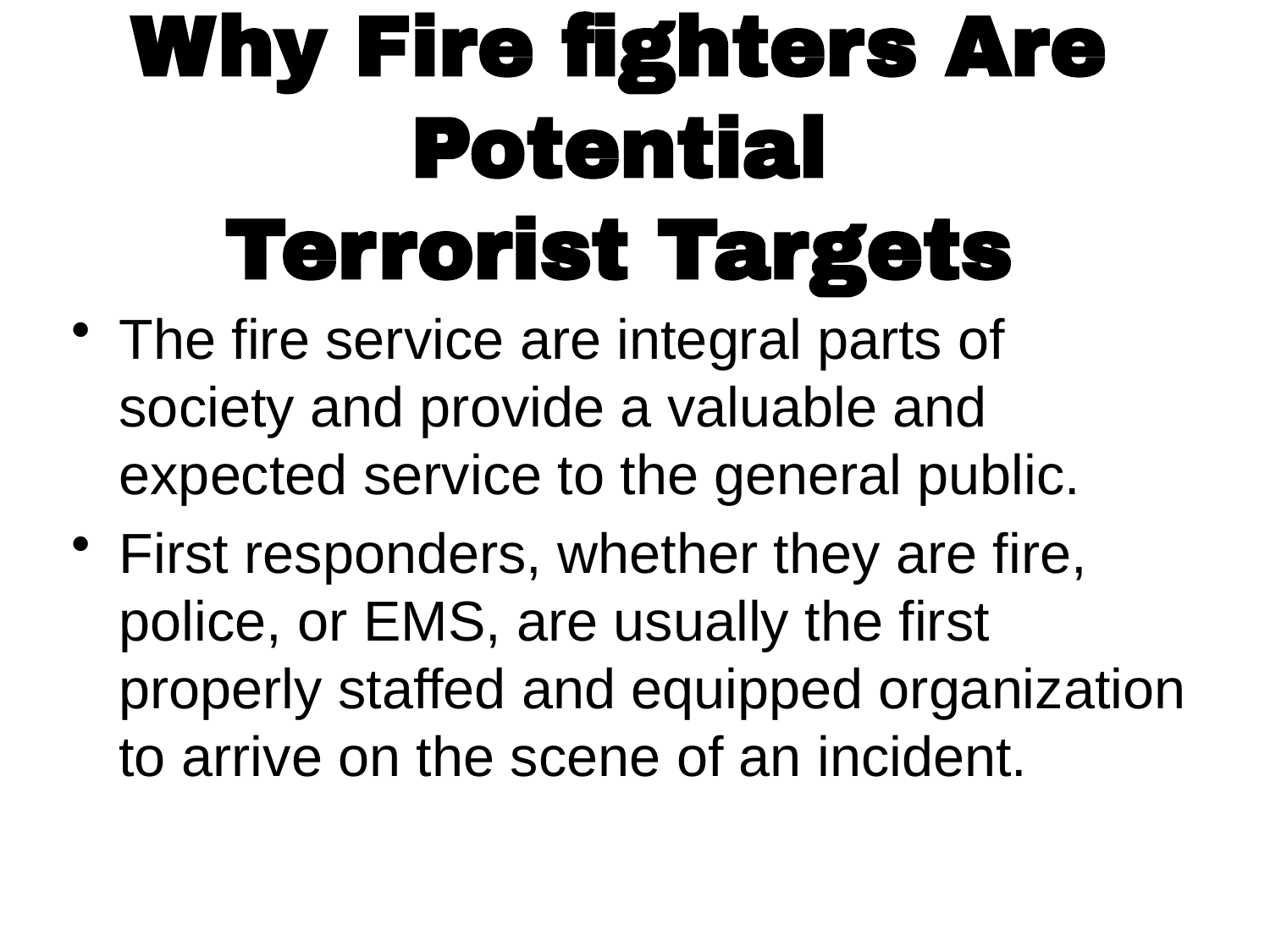

# Why Fire fighters Are Potential Terrorist Targets
The fire service are integral parts of society and provide a valuable and expected service to the general public.
First responders, whether they are fire, police, or EMS, are usually the first properly staffed and equipped organization to arrive on the scene of an incident.